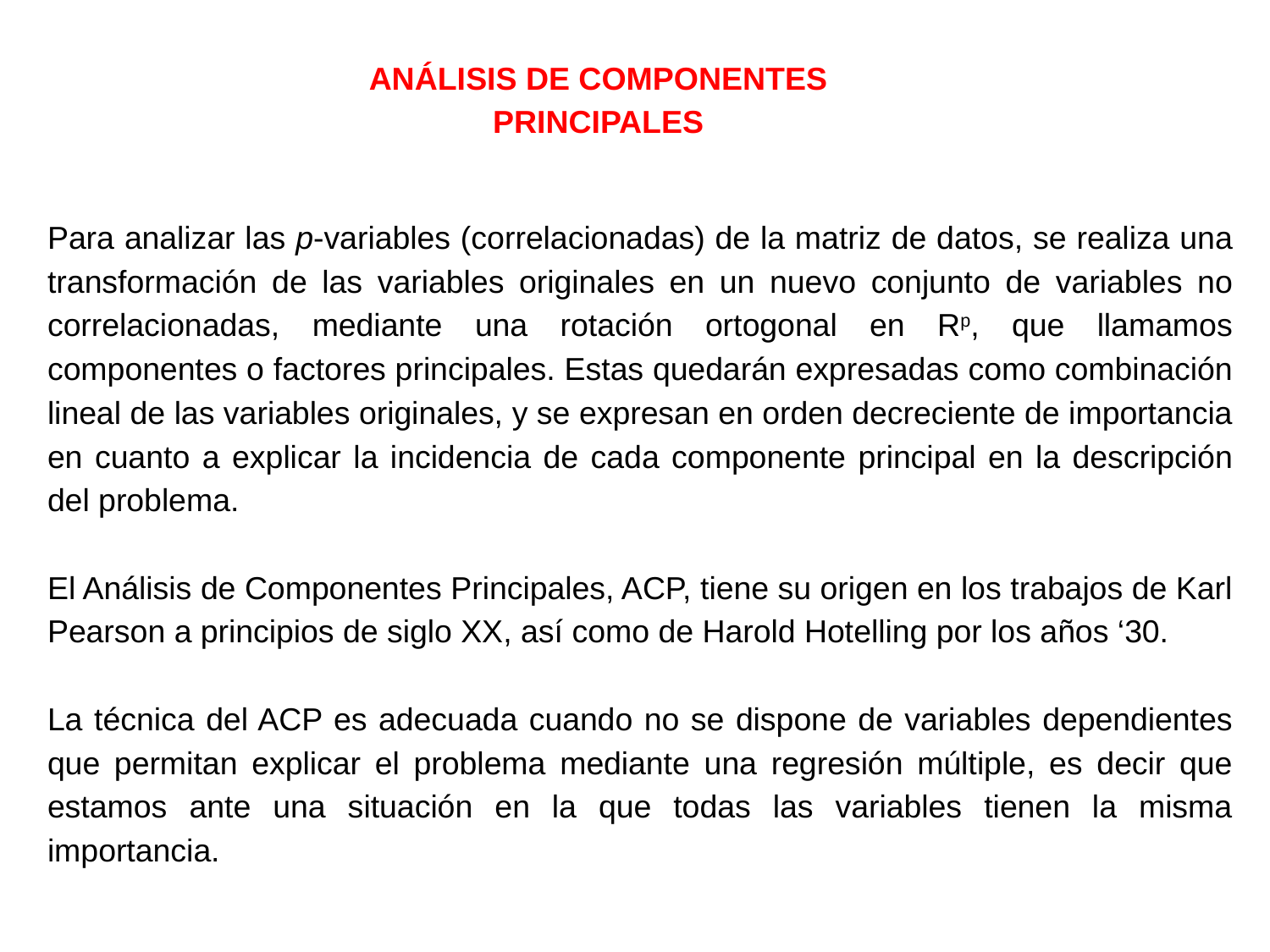

ANÁLISIS DE COMPONENTES PRINCIPALES
Para analizar las p-variables (correlacionadas) de la matriz de datos, se realiza una transformación de las variables originales en un nuevo conjunto de variables no correlacionadas, mediante una rotación ortogonal en Rp, que llamamos componentes o factores principales. Estas quedarán expresadas como combinación lineal de las variables originales, y se expresan en orden decreciente de importancia en cuanto a explicar la incidencia de cada componente principal en la descripción del problema.

El Análisis de Componentes Principales, ACP, tiene su origen en los trabajos de Karl Pearson a principios de siglo XX, así como de Harold Hotelling por los años ‘30.

La técnica del ACP es adecuada cuando no se dispone de variables dependientes que permitan explicar el problema mediante una regresión múltiple, es decir que estamos ante una situación en la que todas las variables tienen la misma importancia.